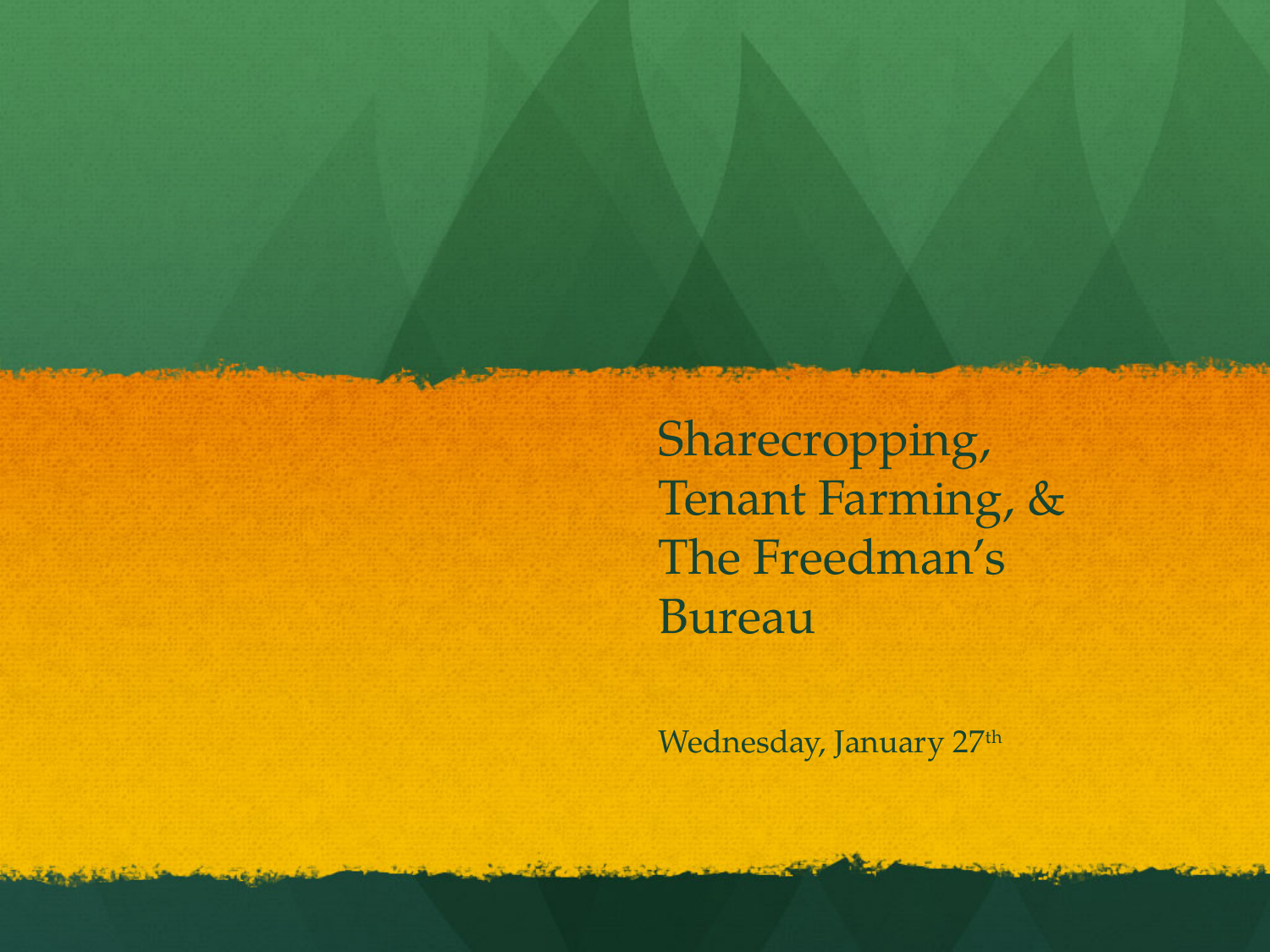

# Sharecropping, Tenant Farming, & The Freedman’s Bureau
Wednesday, January 27th